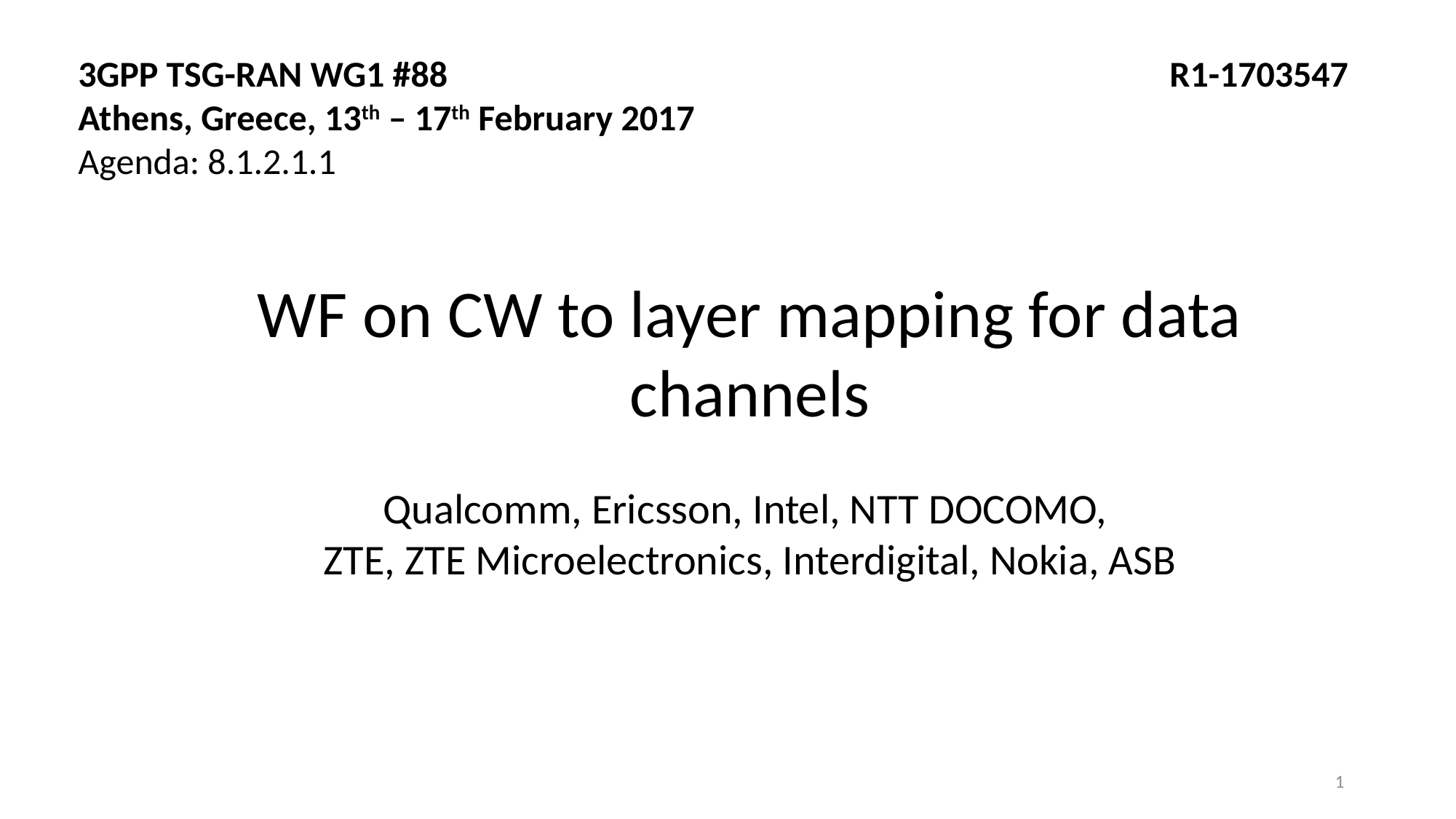

3GPP TSG-RAN WG1 #88 							R1-1703547
Athens, Greece, 13th – 17th February 2017
Agenda: 8.1.2.1.1
WF on CW to layer mapping for data channels

Qualcomm, Ericsson, Intel, NTT DOCOMO,
ZTE, ZTE Microelectronics, Interdigital, Nokia, ASB
1